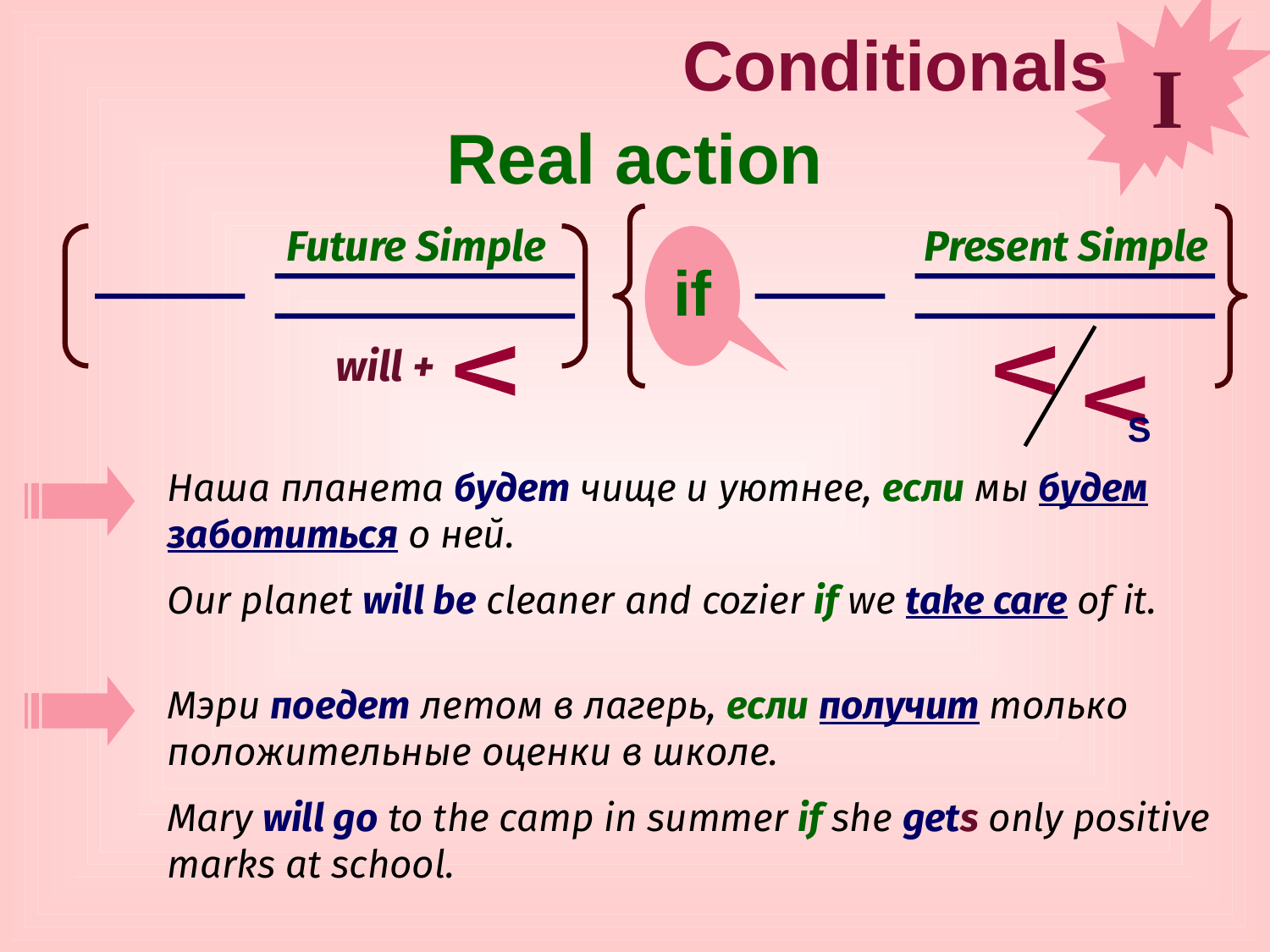

I
Conditionals
# Real action

Future Simple
Present Simple

if

will +
V
V
V
S
Наша планета будет чище и уютнее, если мы будем заботиться о ней.
Our planet will be cleaner and cozier if we take care of it.

Мэри поедет летом в лагерь, если получит только положительные оценки в школе.
Mary will go to the camp in summer if she gets only positive marks at school.